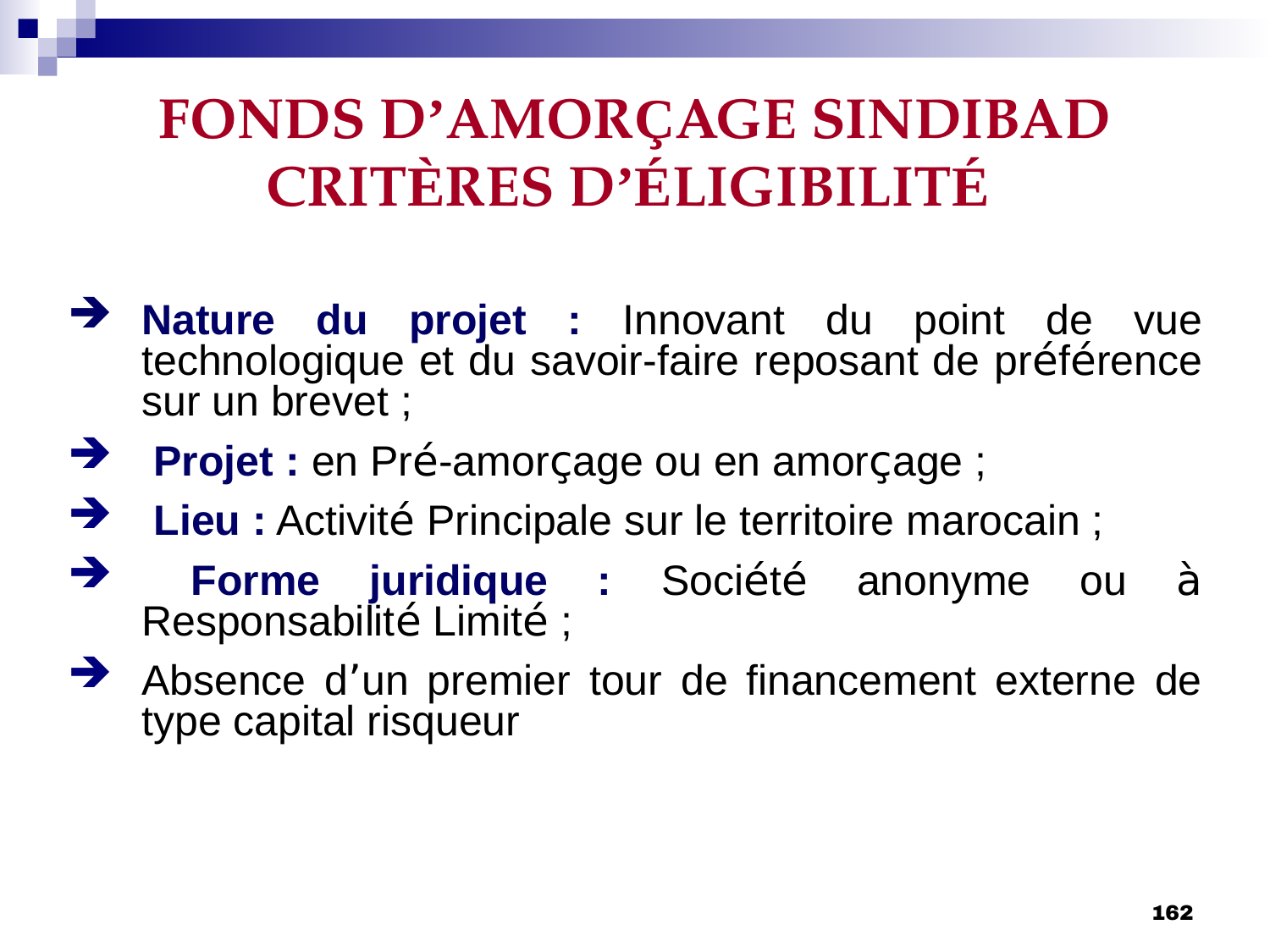

# FONDS D’AMORÇAGE SINDIBAD CRITÈRES D’ÉLIGIBILITÉ
Nature du projet : Innovant du point de vue technologique et du savoir-faire reposant de préférence sur un brevet ;
 Projet : en Pré-amorçage ou en amorçage ;
 Lieu : Activité Principale sur le territoire marocain ;
 Forme juridique : Société anonyme ou à Responsabilité Limité ;
Absence d’un premier tour de financement externe de type capital risqueur
162